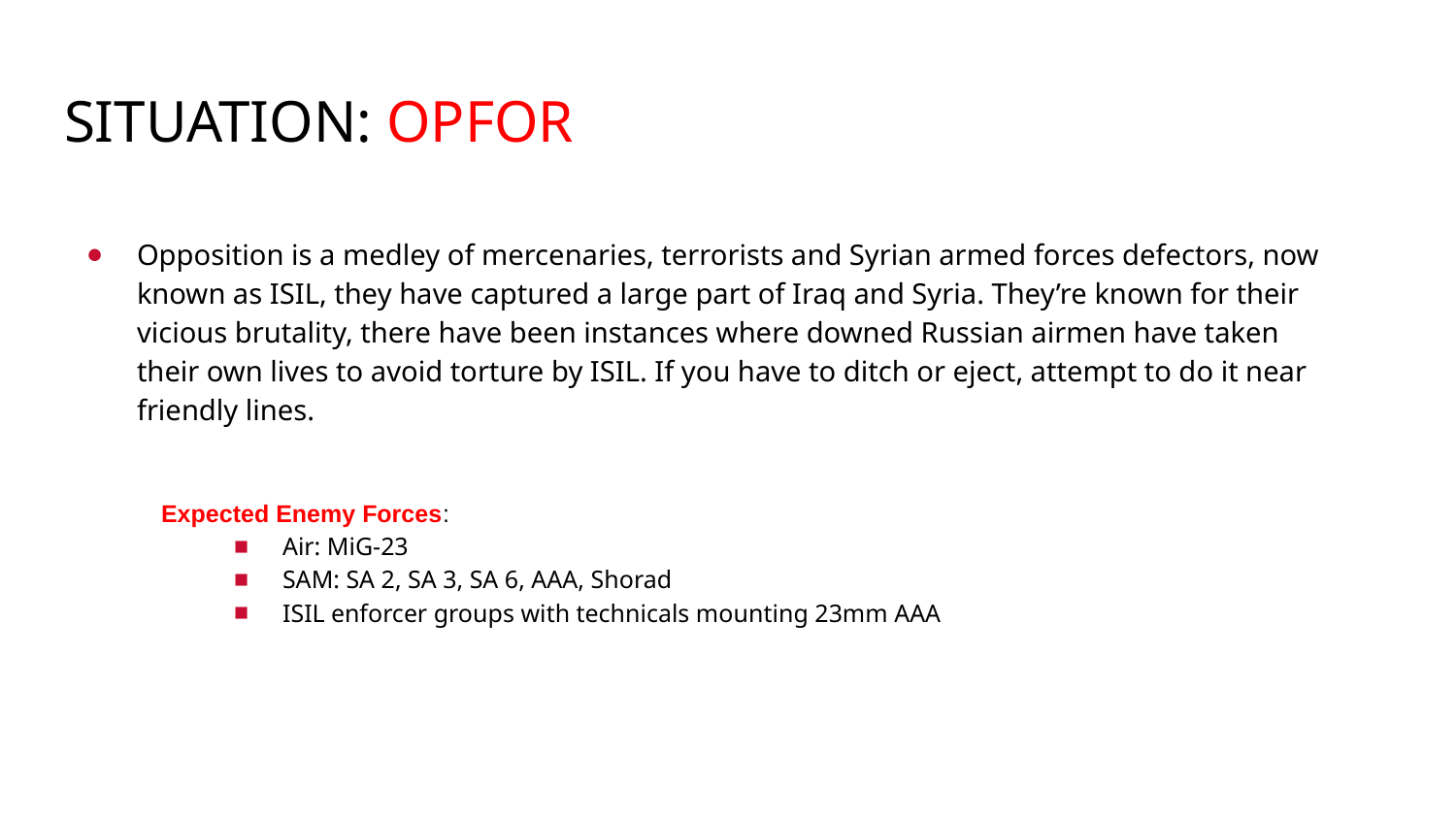

# SITUATION: OPFOR

Opposition is a medley of mercenaries, terrorists and Syrian armed forces defectors, now known as ISIL, they have captured a large part of Iraq and Syria. They’re known for their vicious brutality, there have been instances where downed Russian airmen have taken
their own lives to avoid torture by ISIL. If you have to ditch or eject, attempt to do it near friendly lines.

Expected Enemy Forces:
Air: MiG-23
SAM: SA 2, SA 3, SA 6, AAA, Shorad
ISIL enforcer groups with technicals mounting 23mm AAA